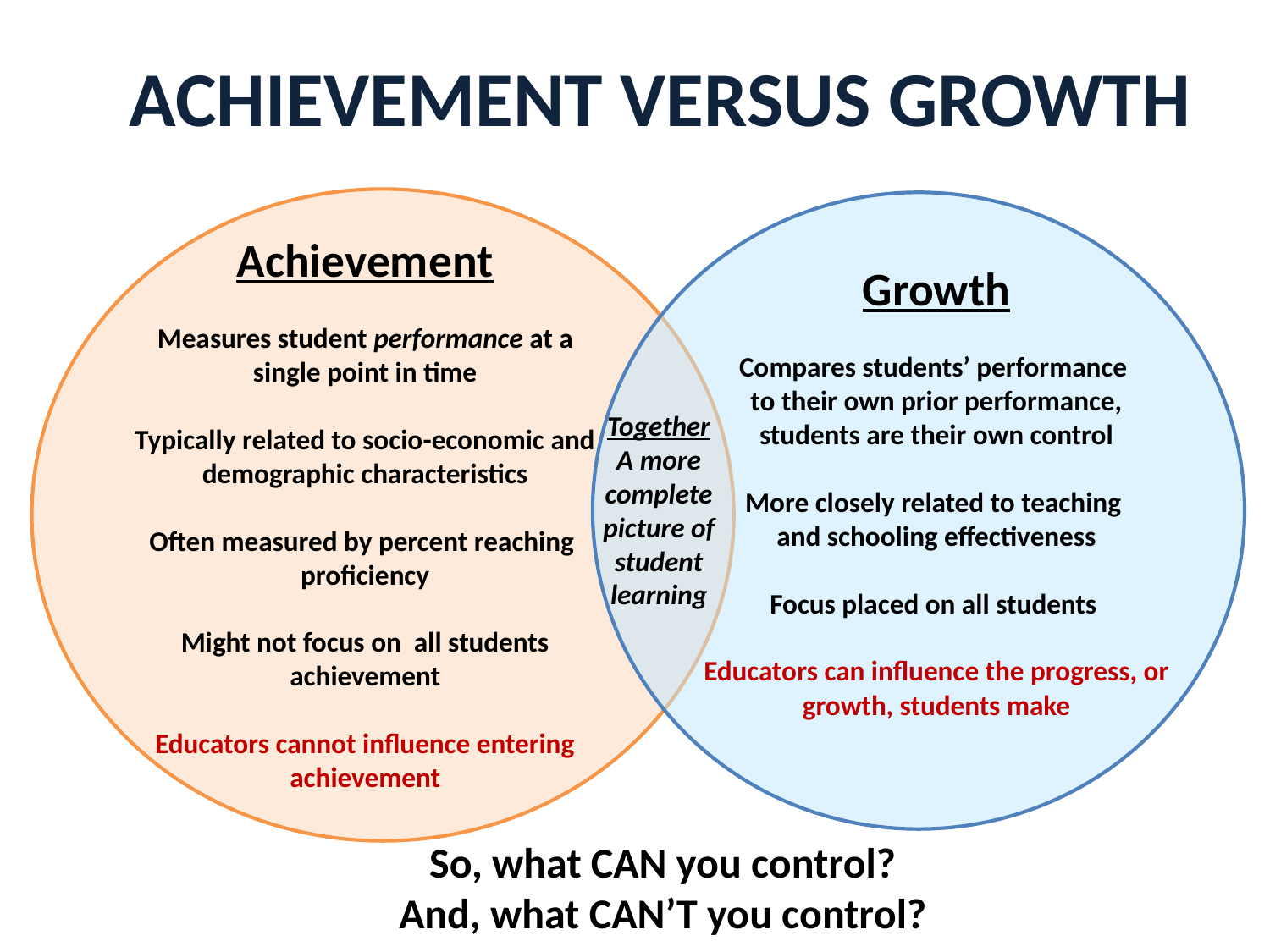

Achievement versus growth

Achievement

Measures student performance at a single point in time

Typically related to socio-economic and demographic characteristics

Often measured by percent reaching  proficiency

Might not focus on  all students achievement

Educators cannot influence entering achievement
Growth

Compares students’ performance
to their own prior performance, students are their own control

More closely related to teaching
and schooling effectiveness

Focus placed on all students

Educators can influence the progress, or growth, students make

Together
A more complete picture of student learning
So, what CAN you control?
And, what CAN’T you control?